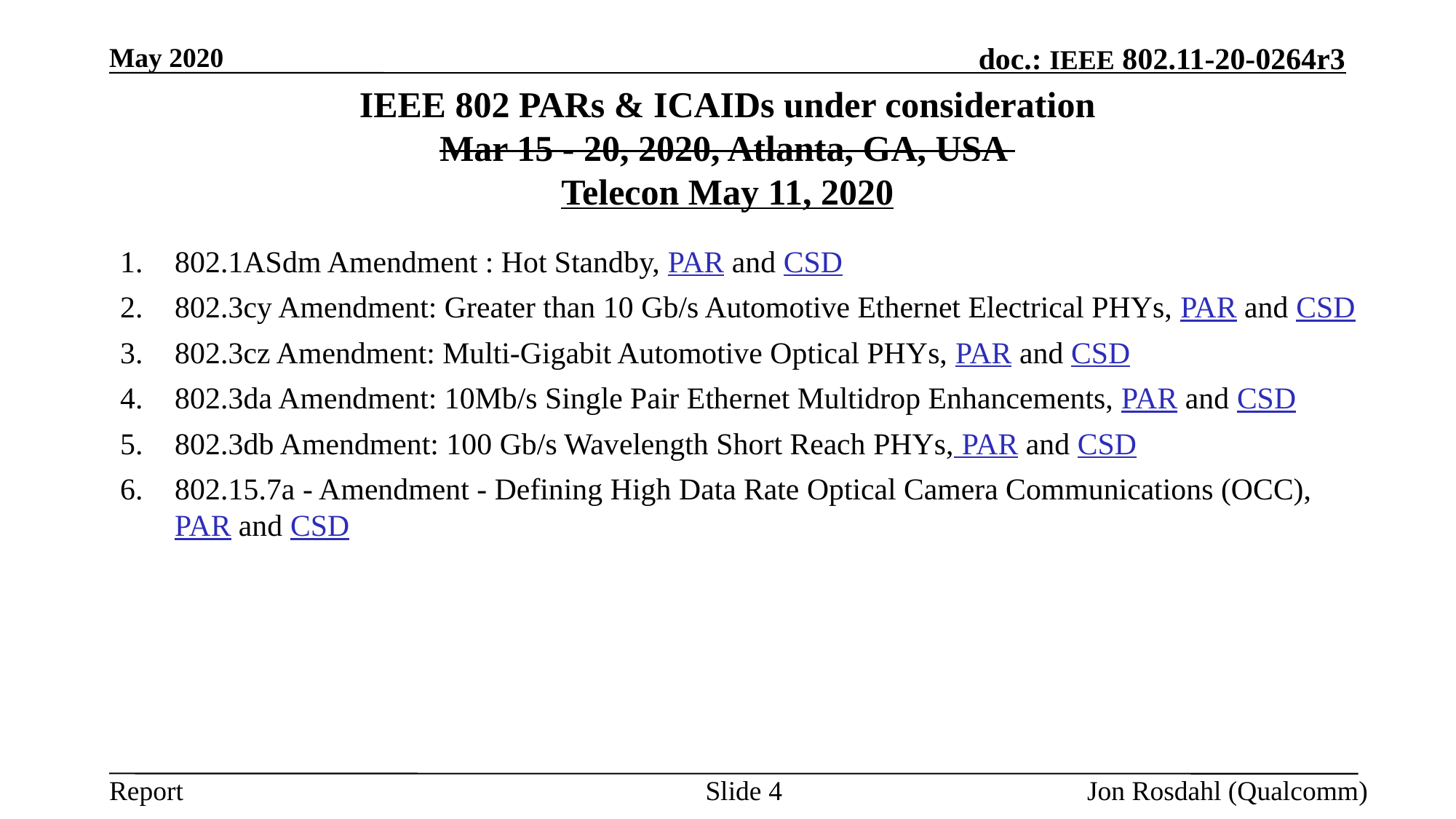

May 2020
# IEEE 802 PARs & ICAIDs under consideration Mar 15 - 20, 2020, Atlanta, GA, USA Telecon May 11, 2020
802.1ASdm Amendment : Hot Standby, PAR and CSD
802.3cy Amendment: Greater than 10 Gb/s Automotive Ethernet Electrical PHYs, PAR and CSD
802.3cz Amendment: Multi-Gigabit Automotive Optical PHYs, PAR and CSD
802.3da Amendment: 10Mb/s Single Pair Ethernet Multidrop Enhancements, PAR and CSD
802.3db Amendment: 100 Gb/s Wavelength Short Reach PHYs, PAR and CSD
802.15.7a - Amendment - Defining High Data Rate Optical Camera Communications (OCC), PAR and CSD

Slide 4
Jon Rosdahl (Qualcomm)